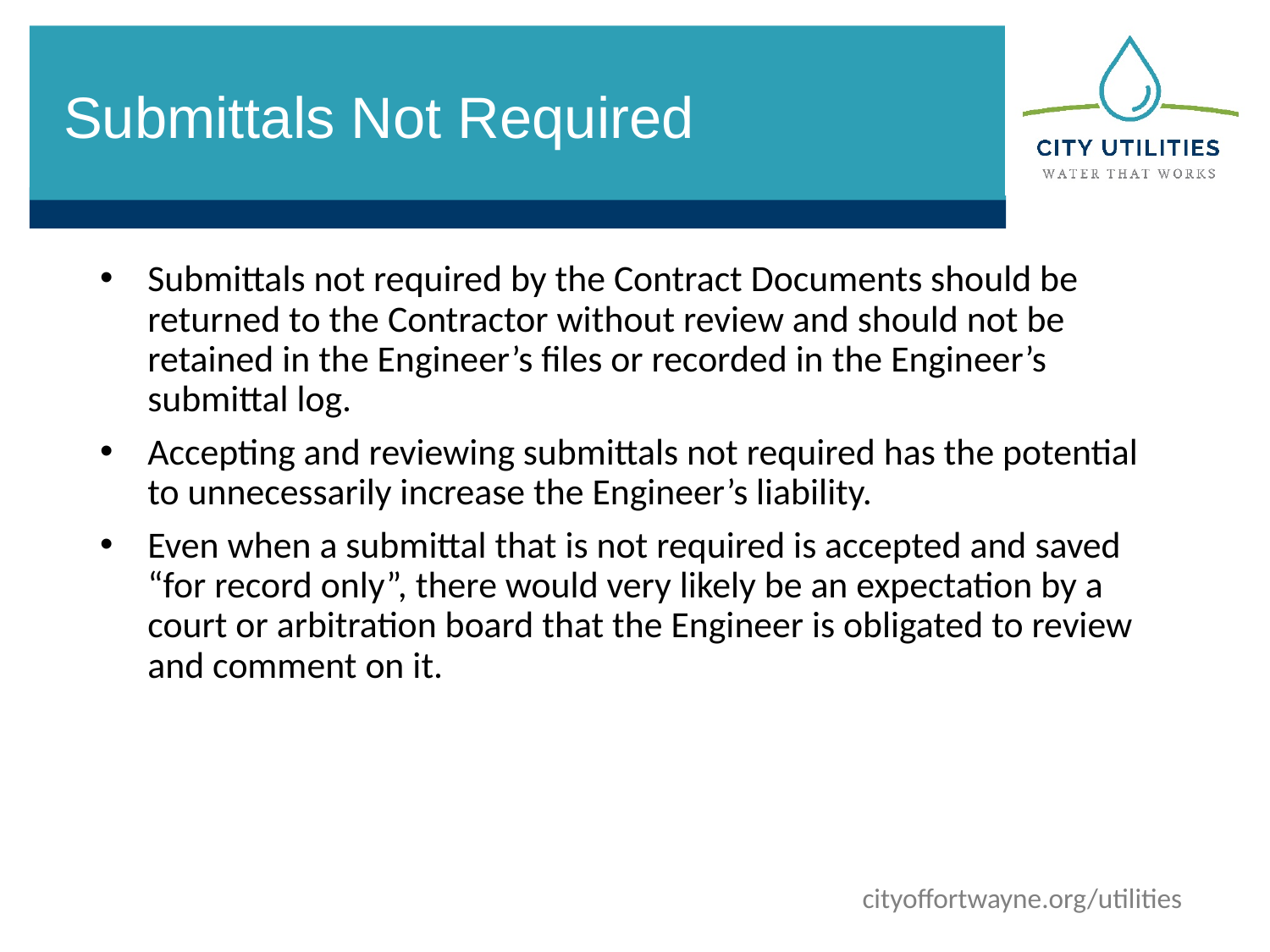

# Submittals Not Required
Submittals not required by the Contract Documents should be returned to the Contractor without review and should not be retained in the Engineer’s files or recorded in the Engineer’s submittal log.
Accepting and reviewing submittals not required has the potential to unnecessarily increase the Engineer’s liability.
Even when a submittal that is not required is accepted and saved “for record only”, there would very likely be an expectation by a court or arbitration board that the Engineer is obligated to review and comment on it.